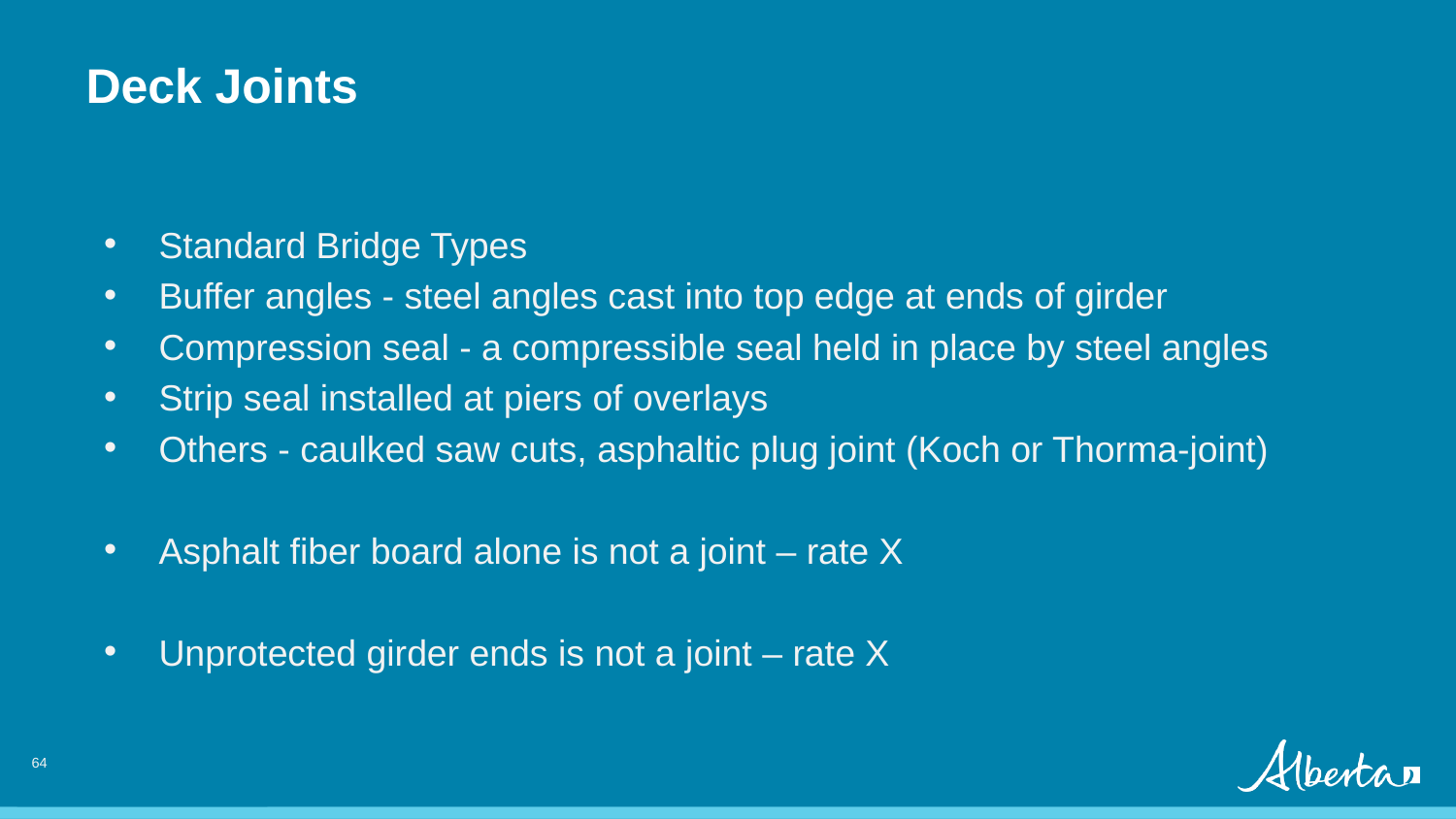

Deck Joints
Standard Bridge Types
Buffer angles - steel angles cast into top edge at ends of girder
Compression seal - a compressible seal held in place by steel angles
Strip seal installed at piers of overlays
Others - caulked saw cuts, asphaltic plug joint (Koch or Thorma-joint)

Asphalt fiber board alone is not a joint – rate X

Unprotected girder ends is not a joint – rate X

64